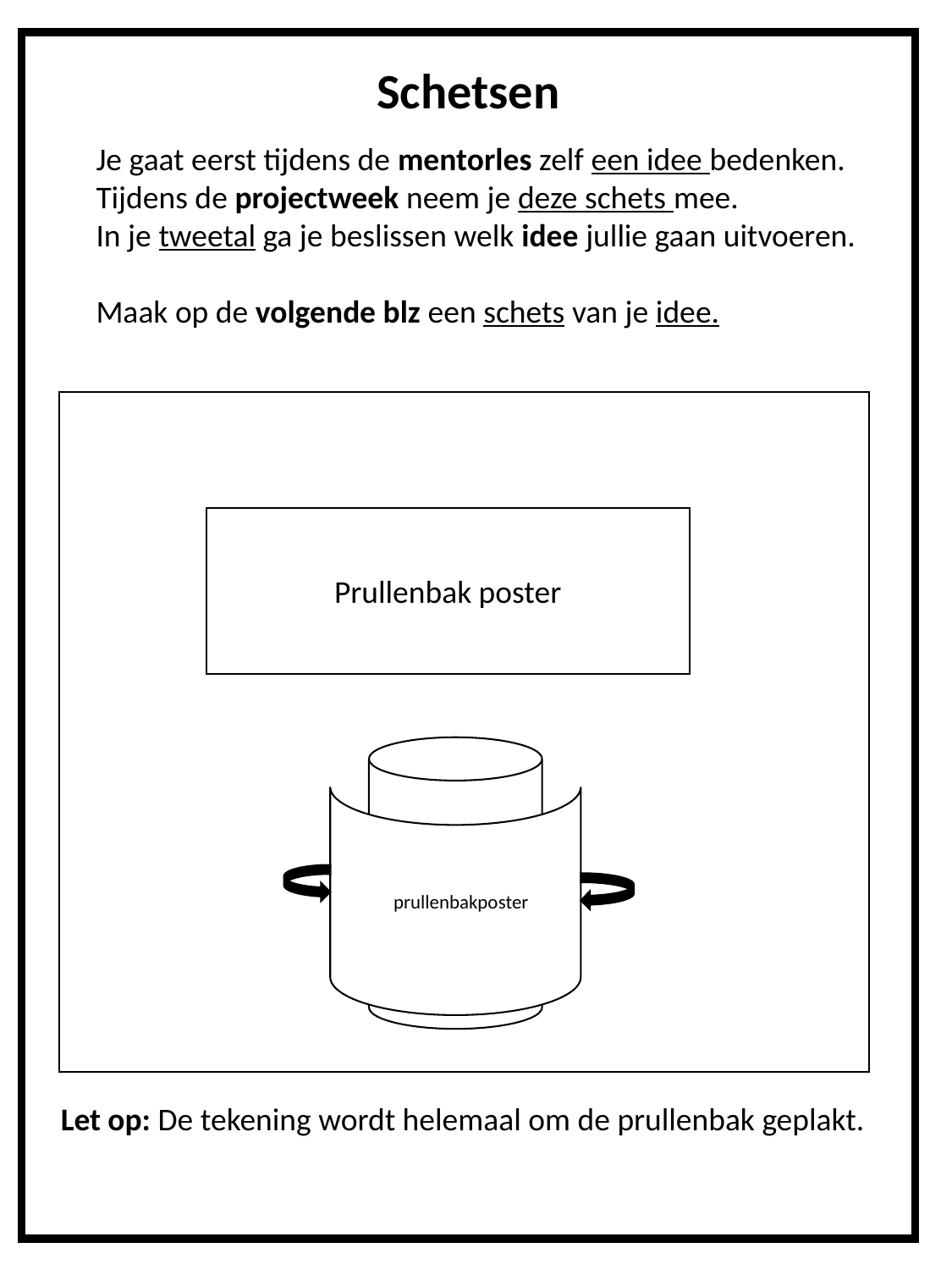

Schetsen
Je gaat eerst tijdens de mentorles zelf een idee bedenken.
Tijdens de projectweek neem je deze schets mee.
In je tweetal ga je beslissen welk idee jullie gaan uitvoeren.

Maak op de volgende blz een schets van je idee.

Prullenbak poster

p

prullenbakposter
Let op: De tekening wordt helemaal om de prullenbak geplakt.